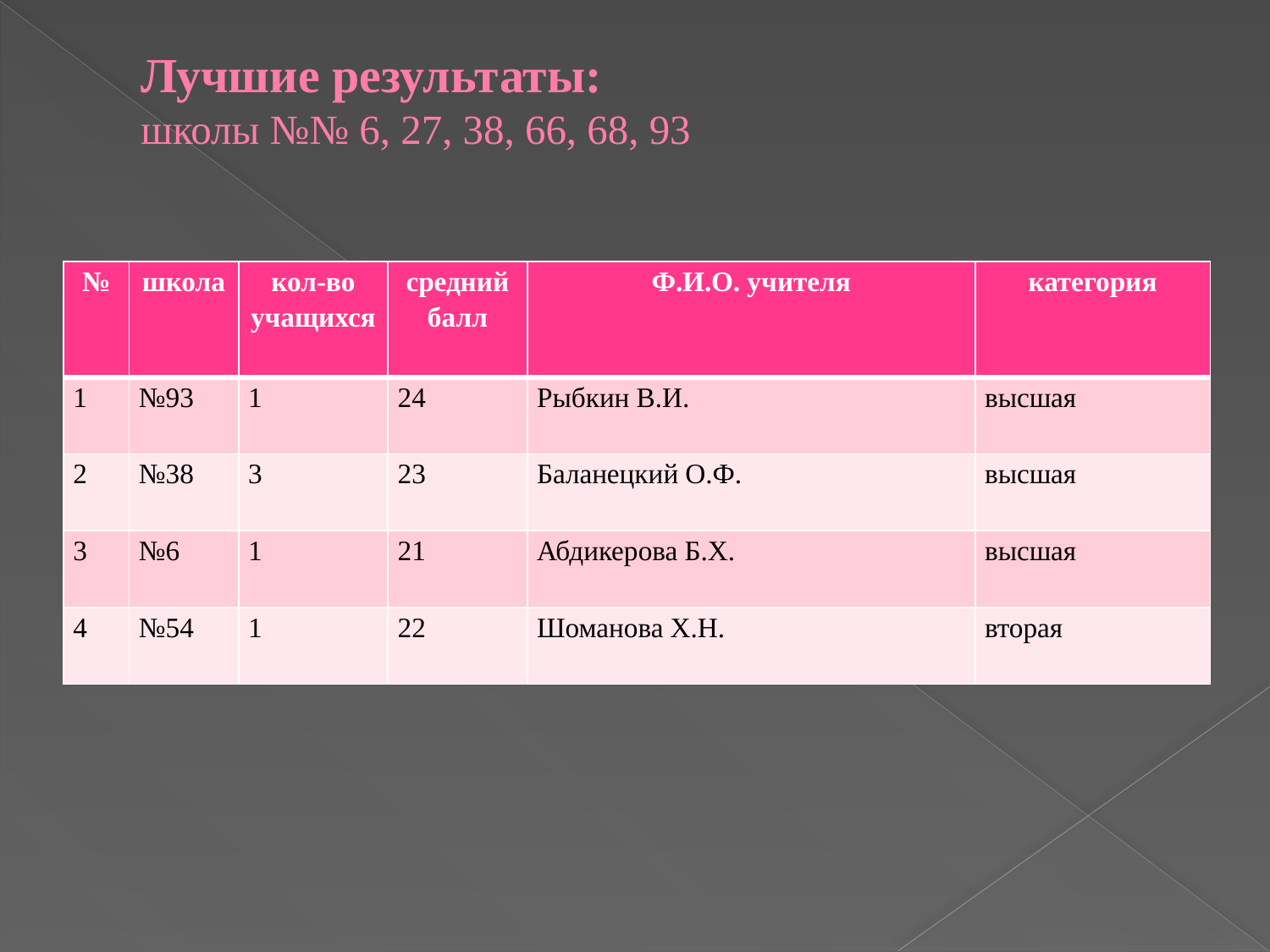

# Лучшие результаты: школы №№ 6, 27, 38, 66, 68, 93
| № | школа | кол-во учащихся | средний балл | Ф.И.О. учителя | категория |
| --- | --- | --- | --- | --- | --- |
| 1 | №93 | 1 | 24 | Рыбкин В.И. | высшая |
| 2 | №38 | 3 | 23 | Баланецкий О.Ф. | высшая |
| 3 | №6 | 1 | 21 | Абдикерова Б.Х. | высшая |
| 4 | №54 | 1 | 22 | Шоманова Х.Н. | вторая |